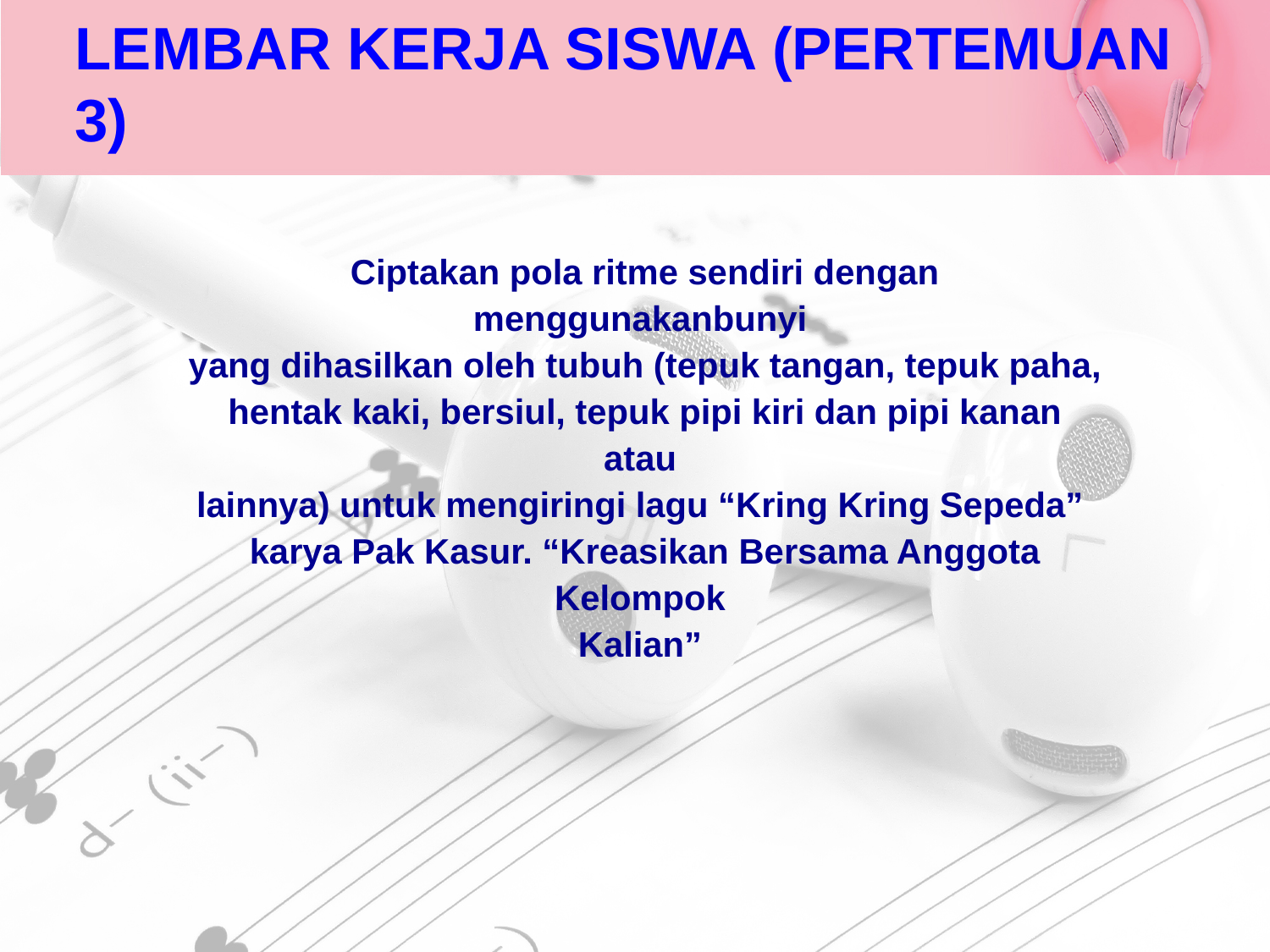

# LEMBAR KERJA SISWA (PERTEMUAN 3)
Ciptakan pola ritme sendiri dengan menggunakanbunyi
yang dihasilkan oleh tubuh (tepuk tangan, tepuk paha,
hentak kaki, bersiul, tepuk pipi kiri dan pipi kanan atau
lainnya) untuk mengiringi lagu “Kring Kring Sepeda”
karya Pak Kasur. “Kreasikan Bersama Anggota Kelompok
Kalian”